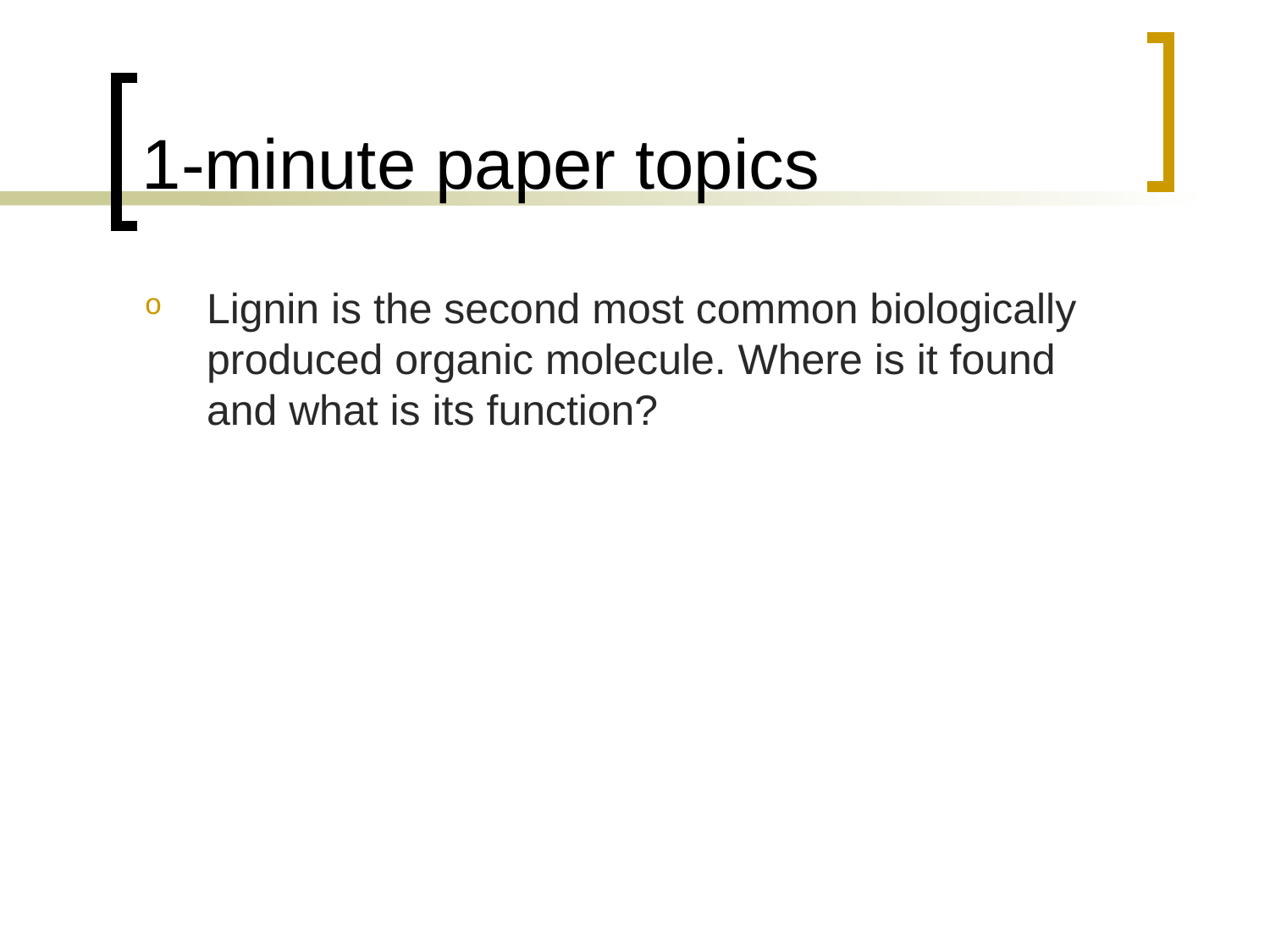

# 1-minute paper topics
Lignin is the second most common biologically produced organic molecule. Where is it found and what is its function?